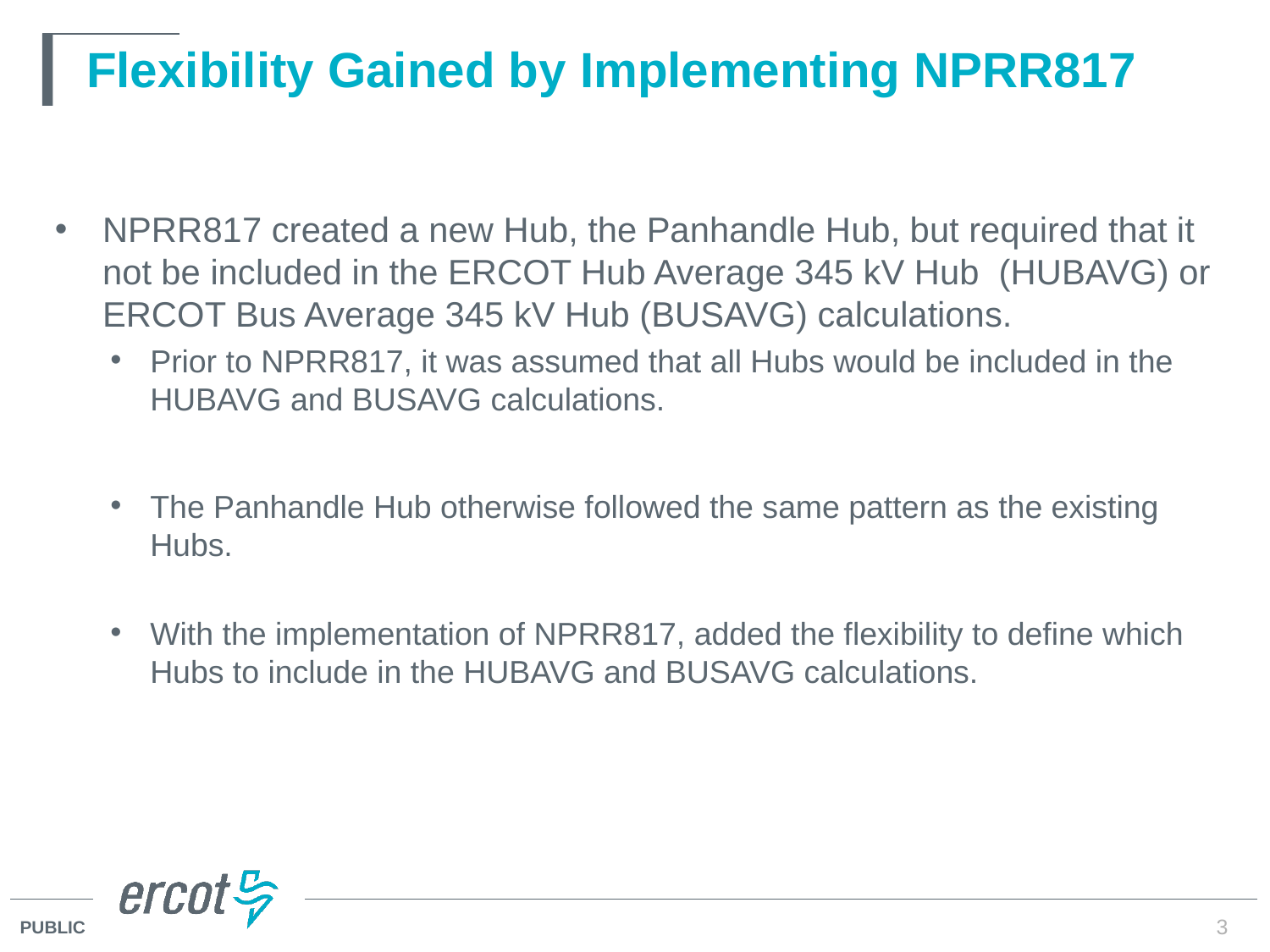

# Flexibility Gained by Implementing NPRR817
NPRR817 created a new Hub, the Panhandle Hub, but required that it not be included in the ERCOT Hub Average 345 kV Hub  (HUBAVG) or ERCOT Bus Average 345 kV Hub (BUSAVG) calculations.
Prior to NPRR817, it was assumed that all Hubs would be included in the HUBAVG and BUSAVG calculations.

The Panhandle Hub otherwise followed the same pattern as the existing Hubs.

With the implementation of NPRR817, added the flexibility to define which Hubs to include in the HUBAVG and BUSAVG calculations.

3